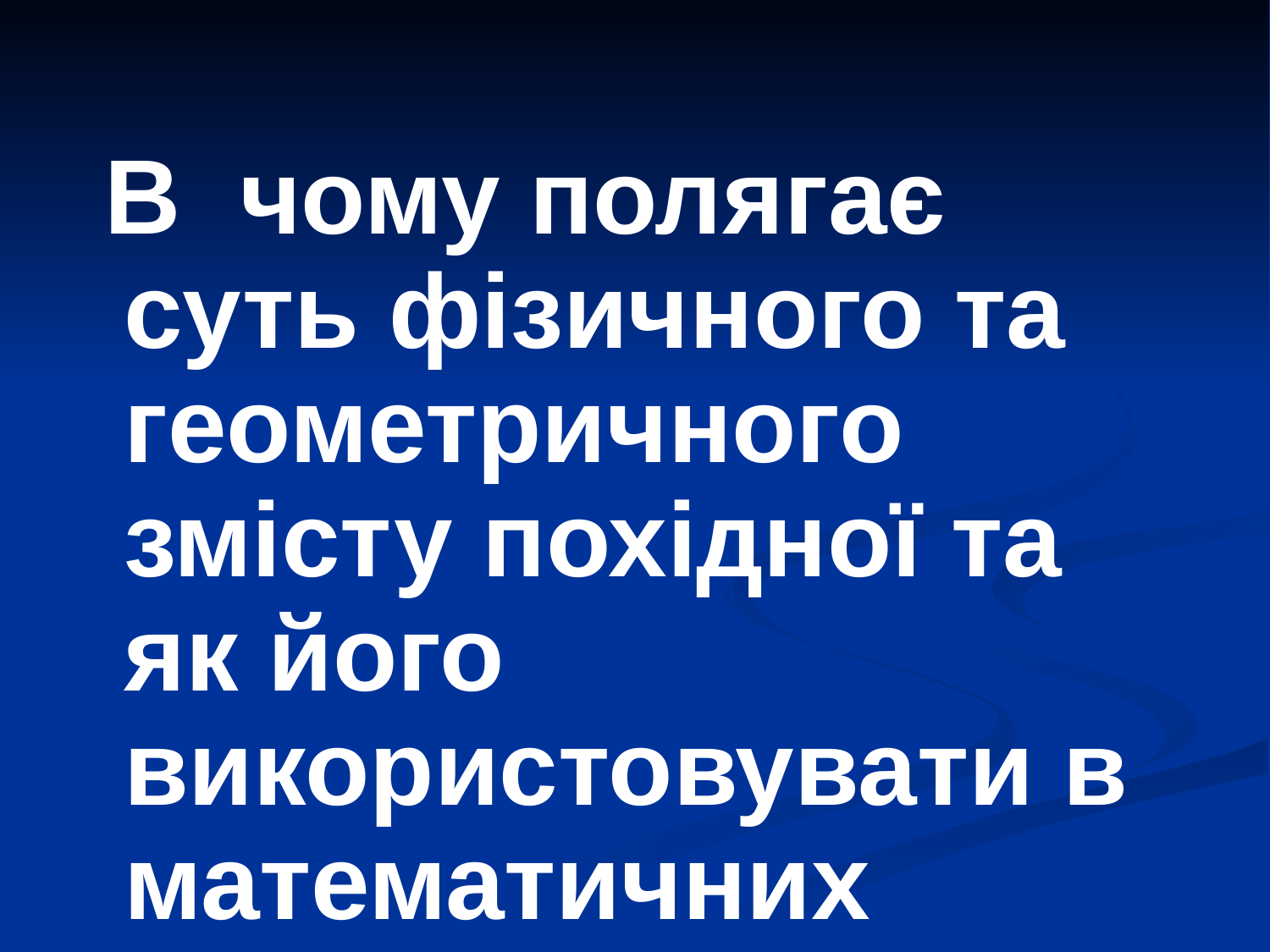

В  чому полягає суть фізичного та геометричного змісту похідної та як його використовувати в математичних задачах?